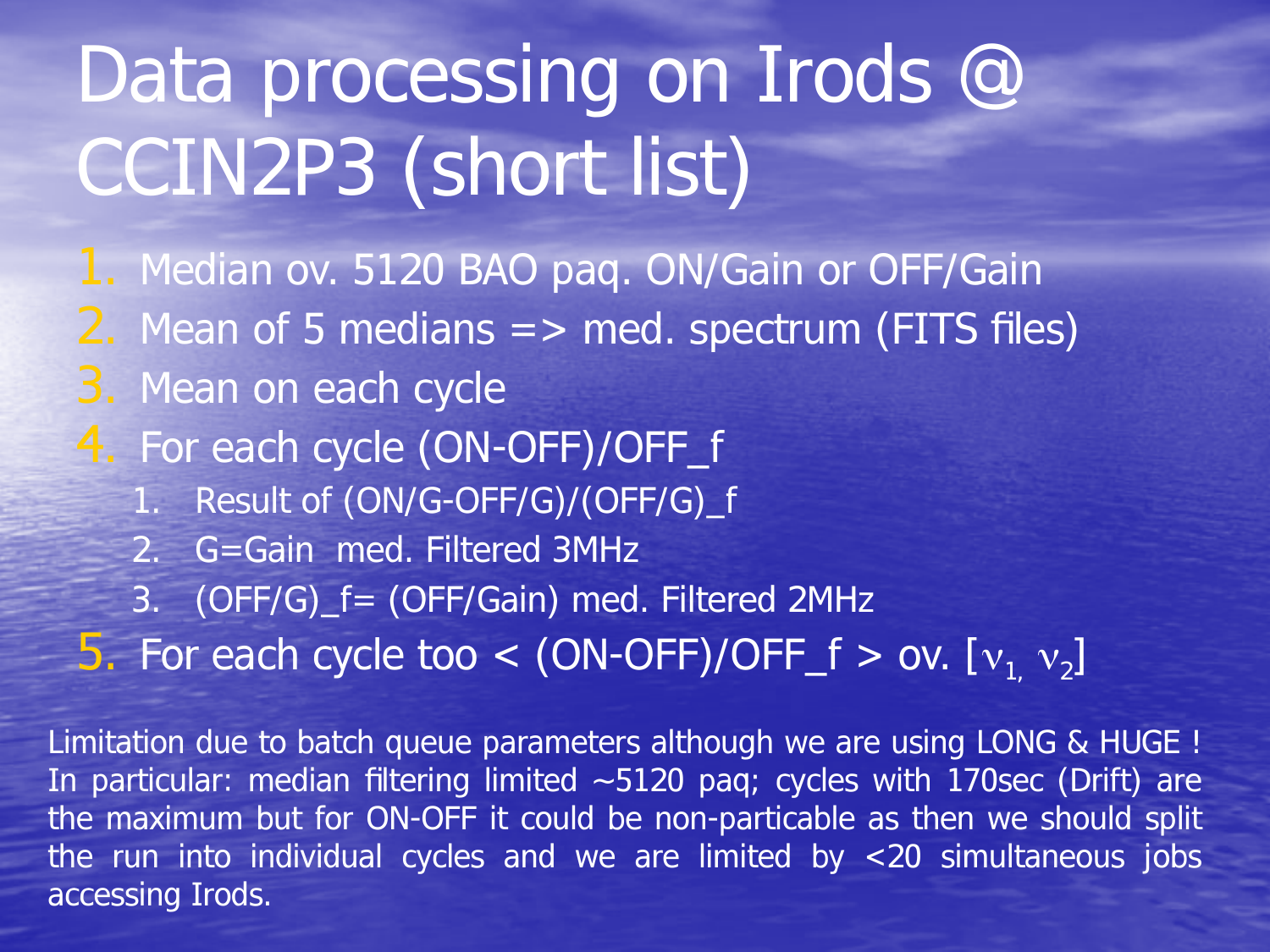

# Data processing on Irods @ CCIN2P3 (short list)
Median ov. 5120 BAO paq. ON/Gain or OFF/Gain
Mean of 5 medians => med. spectrum (FITS files)
Mean on each cycle
For each cycle (ON-OFF)/OFF_f
Result of (ON/G-OFF/G)/(OFF/G)_f
G=Gain  med. Filtered 3MHz
(OFF/G)_f= (OFF/Gain) med. Filtered 2MHz
For each cycle too < (ON-OFF)/OFF_f > ov. [ν1, ν2]
Limitation due to batch queue parameters although we are using LONG & HUGE ! In particular: median filtering limited ~5120 paq; cycles with 170sec (Drift) are the maximum but for ON-OFF it could be non-particable as then we should split the run into individual cycles and we are limited by <20 simultaneous jobs accessing Irods.